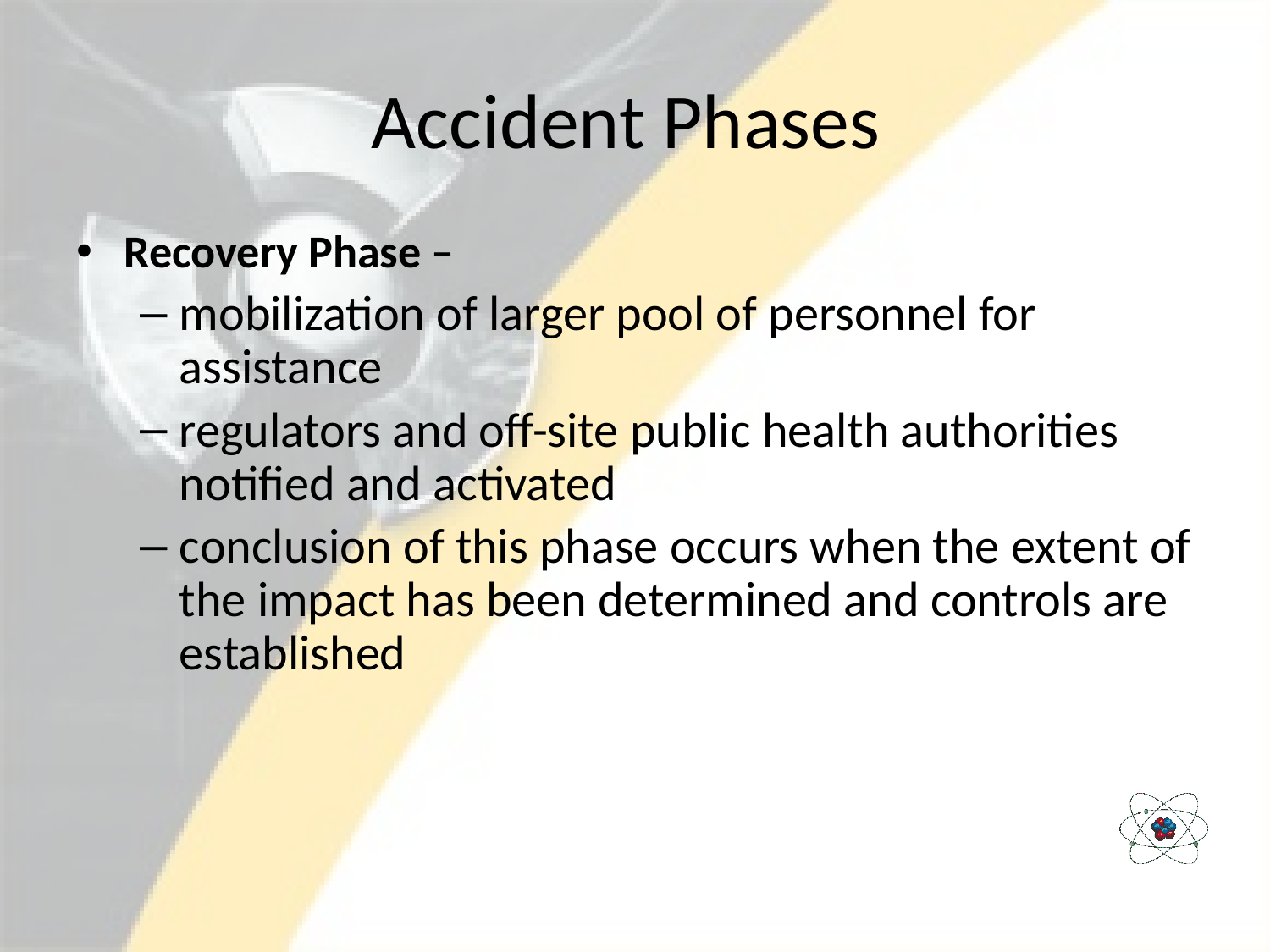

# Accident Phases
Recovery Phase –
mobilization of larger pool of personnel for assistance
regulators and off-site public health authorities notified and activated
conclusion of this phase occurs when the extent of the impact has been determined and controls are established